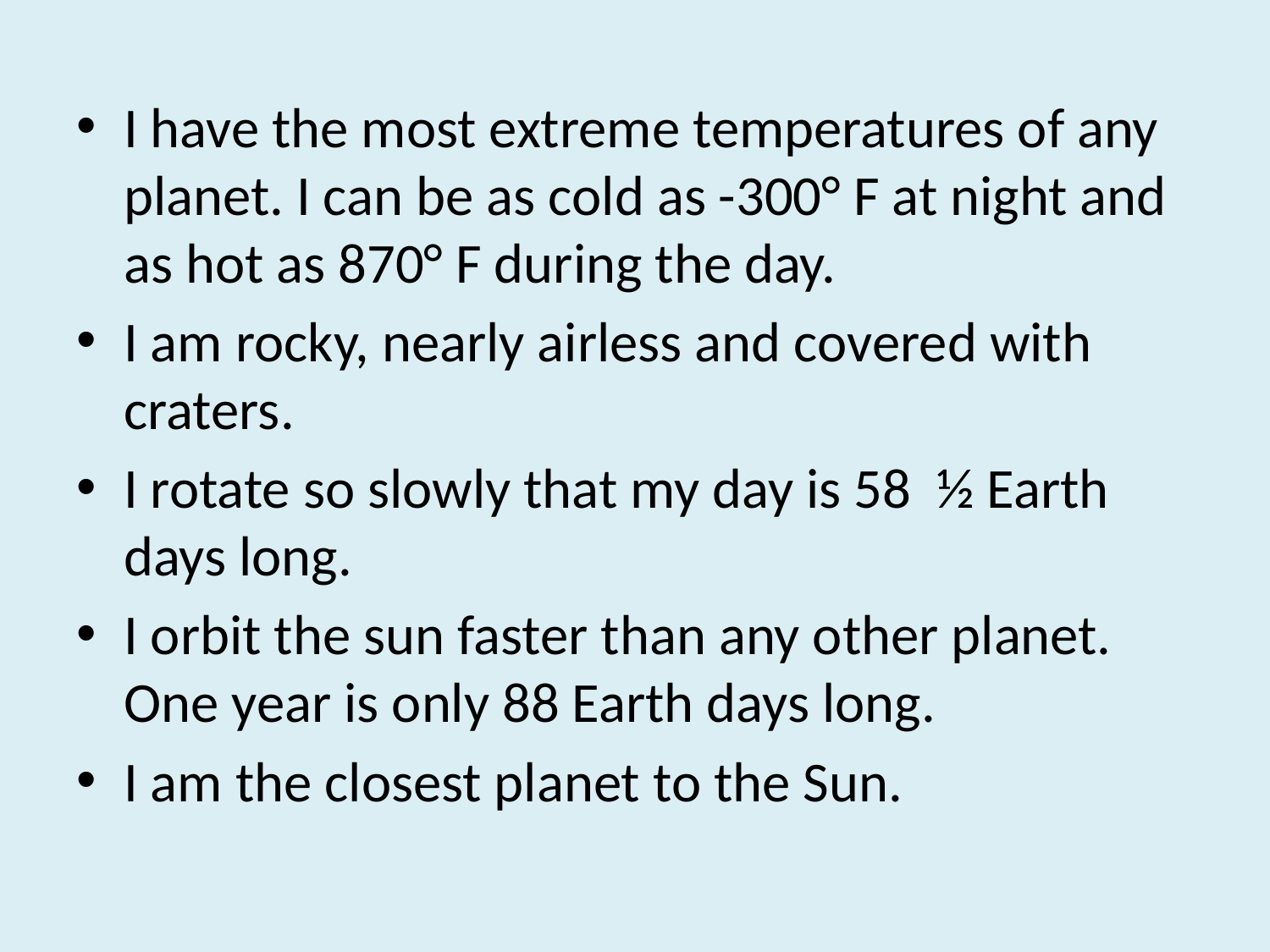

I have the most extreme temperatures of any planet. I can be as cold as -300° F at night and as hot as 870° F during the day.
I am rocky, nearly airless and covered with craters.
I rotate so slowly that my day is 58  ½ Earth days long.
I orbit the sun faster than any other planet. One year is only 88 Earth days long.
I am the closest planet to the Sun.